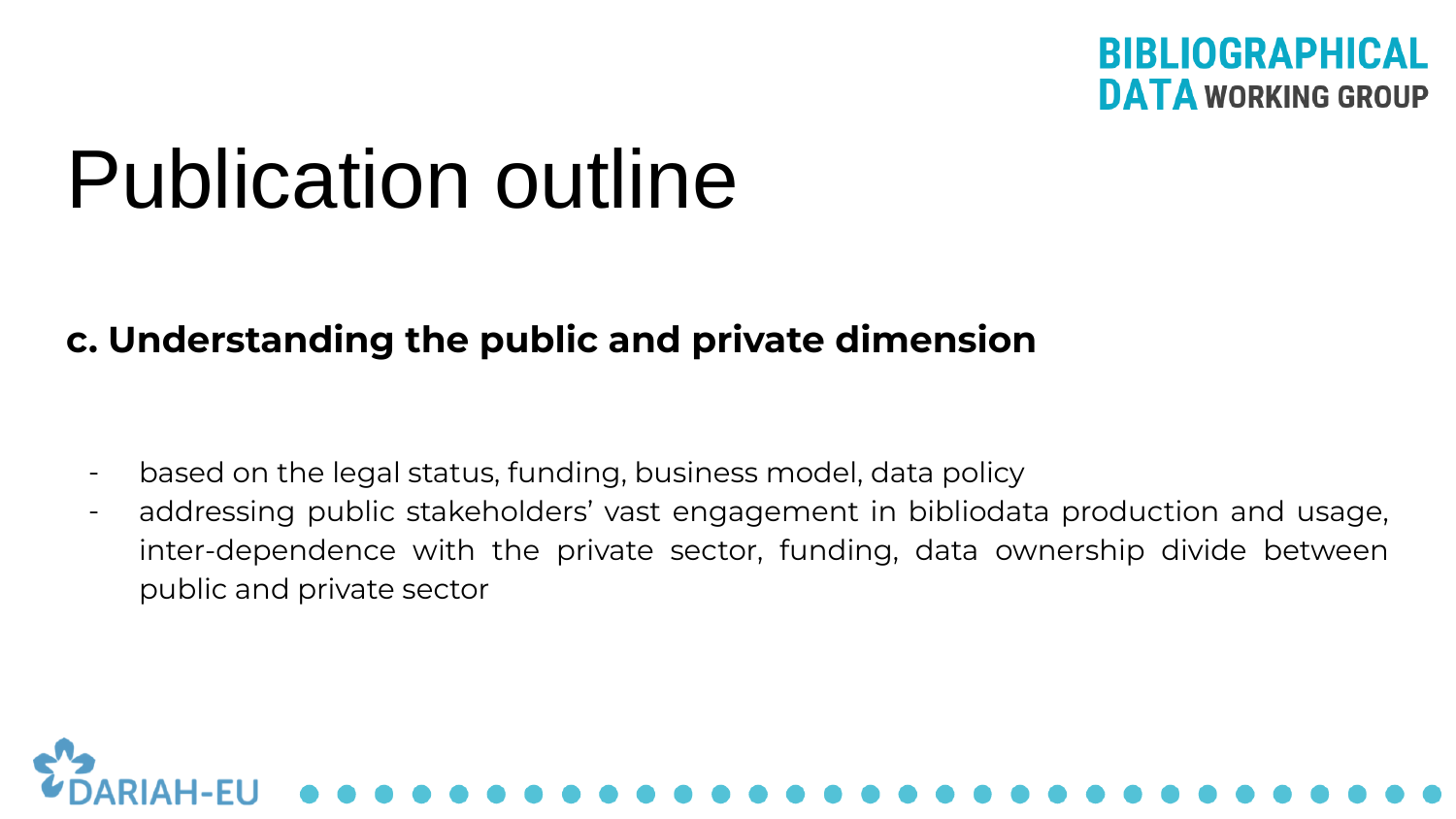

# Publication outline

c. Understanding the public and private dimension

based on the legal status, funding, business model, data policy
addressing public stakeholders’ vast engagement in bibliodata production and usage, inter-dependence with the private sector, funding, data ownership divide between public and private sector